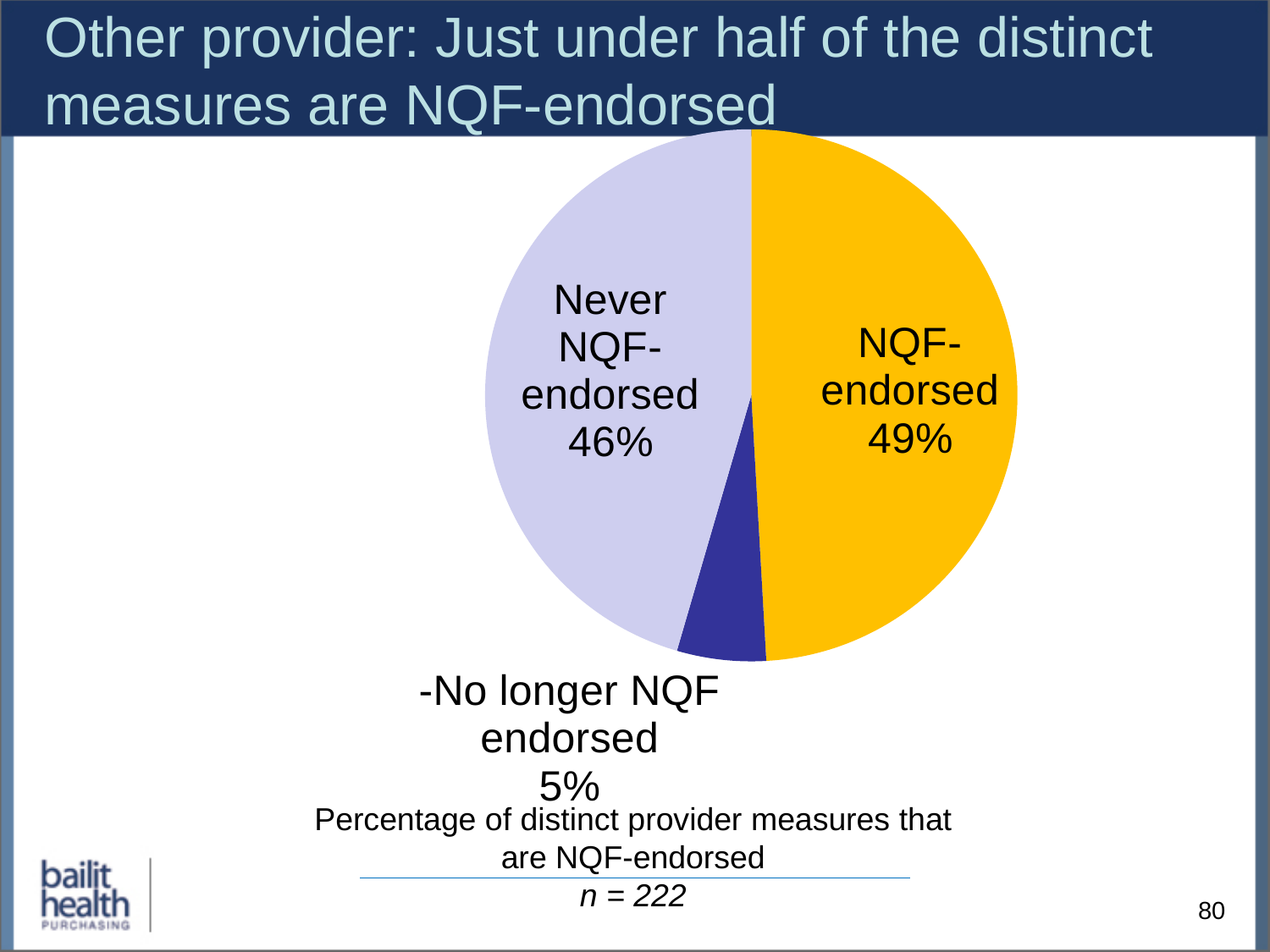

# Other provider: Just under half of the distinct measures are NQF-endorsed

### Chart

| Category | Column1 |
|---|---|
| NQF endorsed | 109.0 |
| No longer NQF endorsed | 12.0 |
| Never NQF endorsed | 101.0 |
Percentage of distinct provider measures that are NQF-endorsed
n = 222
80